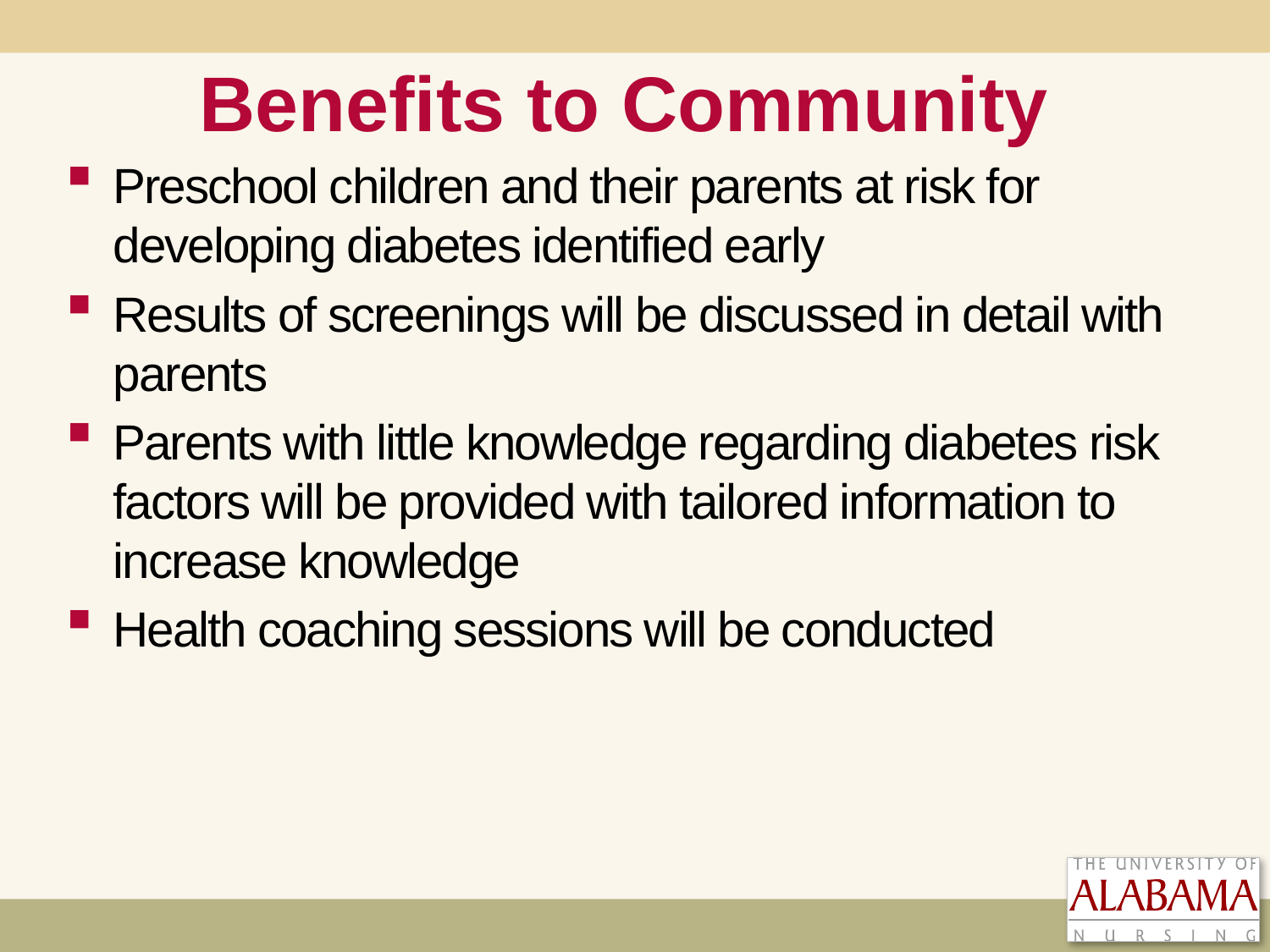

# Benefits to Community
Preschool children and their parents at risk for developing diabetes identified early
Results of screenings will be discussed in detail with parents
Parents with little knowledge regarding diabetes risk factors will be provided with tailored information to increase knowledge
Health coaching sessions will be conducted